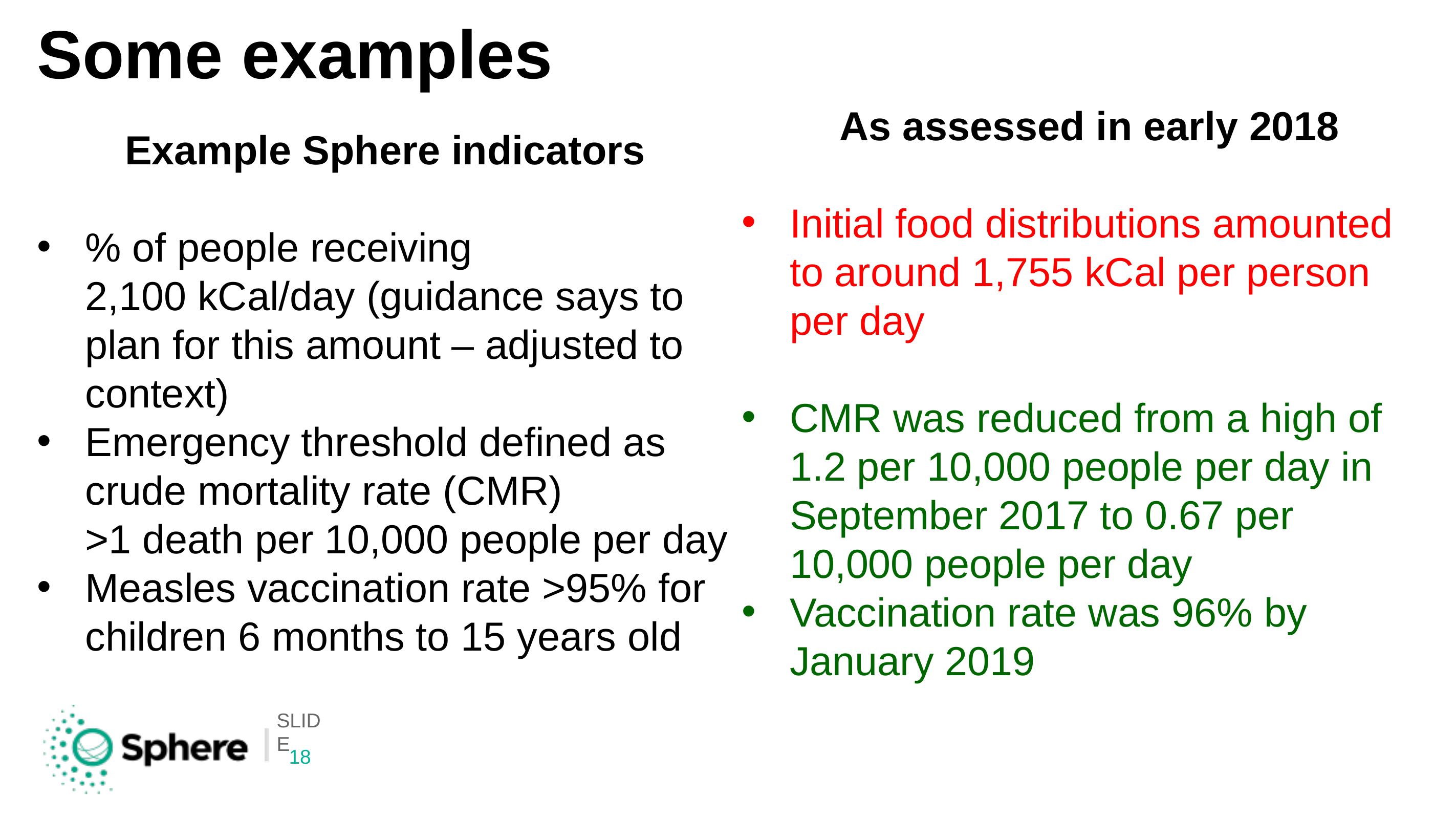

# Some examples
Example Sphere indicators

% of people receiving
2,100 kCal/day (guidance says to plan for this amount – adjusted to context)
Emergency threshold defined as crude mortality rate (CMR)
>1 death per 10,000 people per day
Measles vaccination rate >95% for children 6 months to 15 years old
As assessed in early 2018

Initial food distributions amounted to around 1,755 kCal per person per day
CMR was reduced from a high of
1.2 per 10,000 people per day in September 2017 to 0.67 per
10,000 people per day
Vaccination rate was 96% by January 2019
18